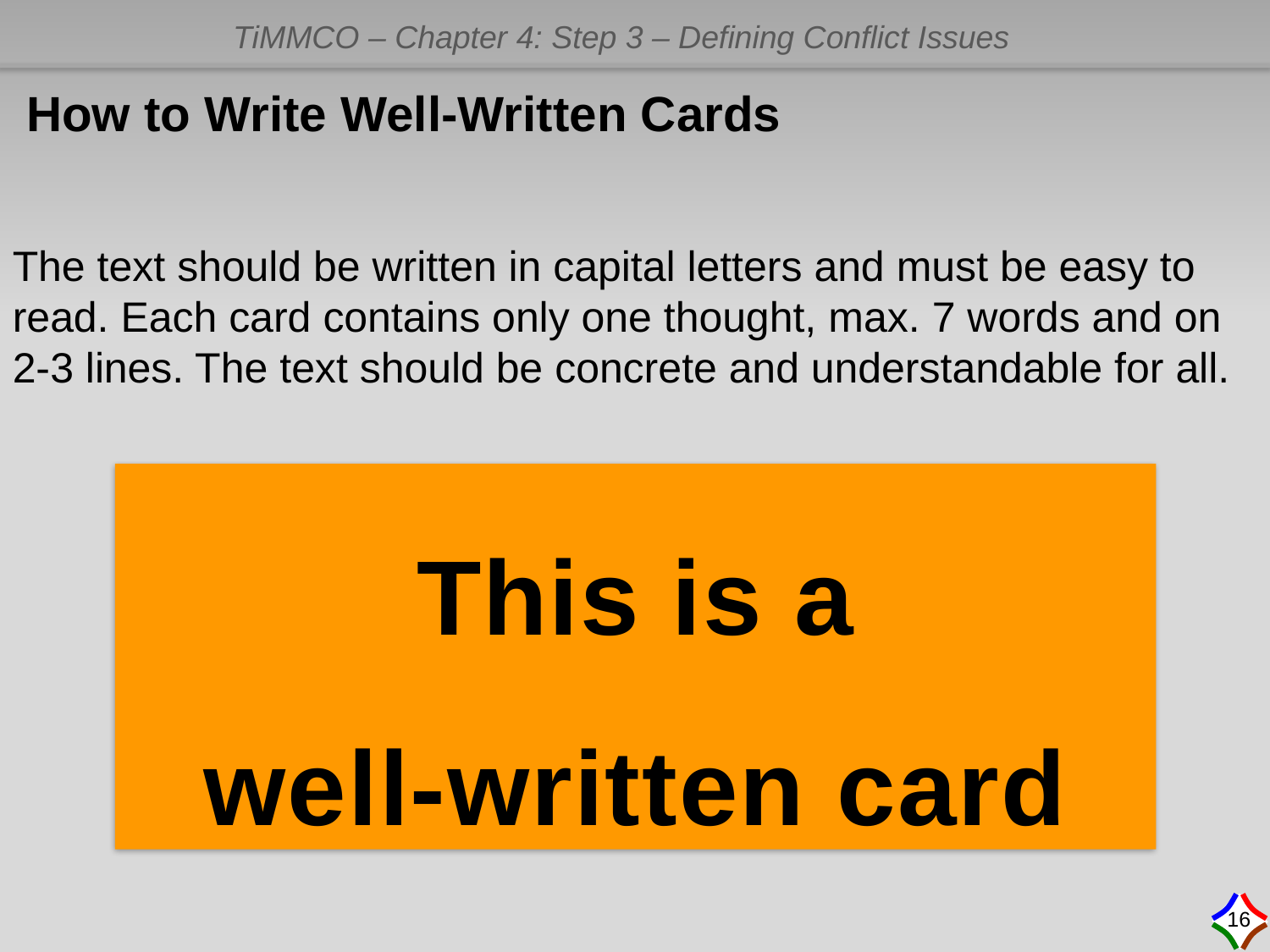

How to Write Well-Written Cards
The text should be written in capital letters and must be easy to read. Each card contains only one thought, max. 7 words and on 2-3 lines. The text should be concrete and understandable for all.
This is a
well-written card
16